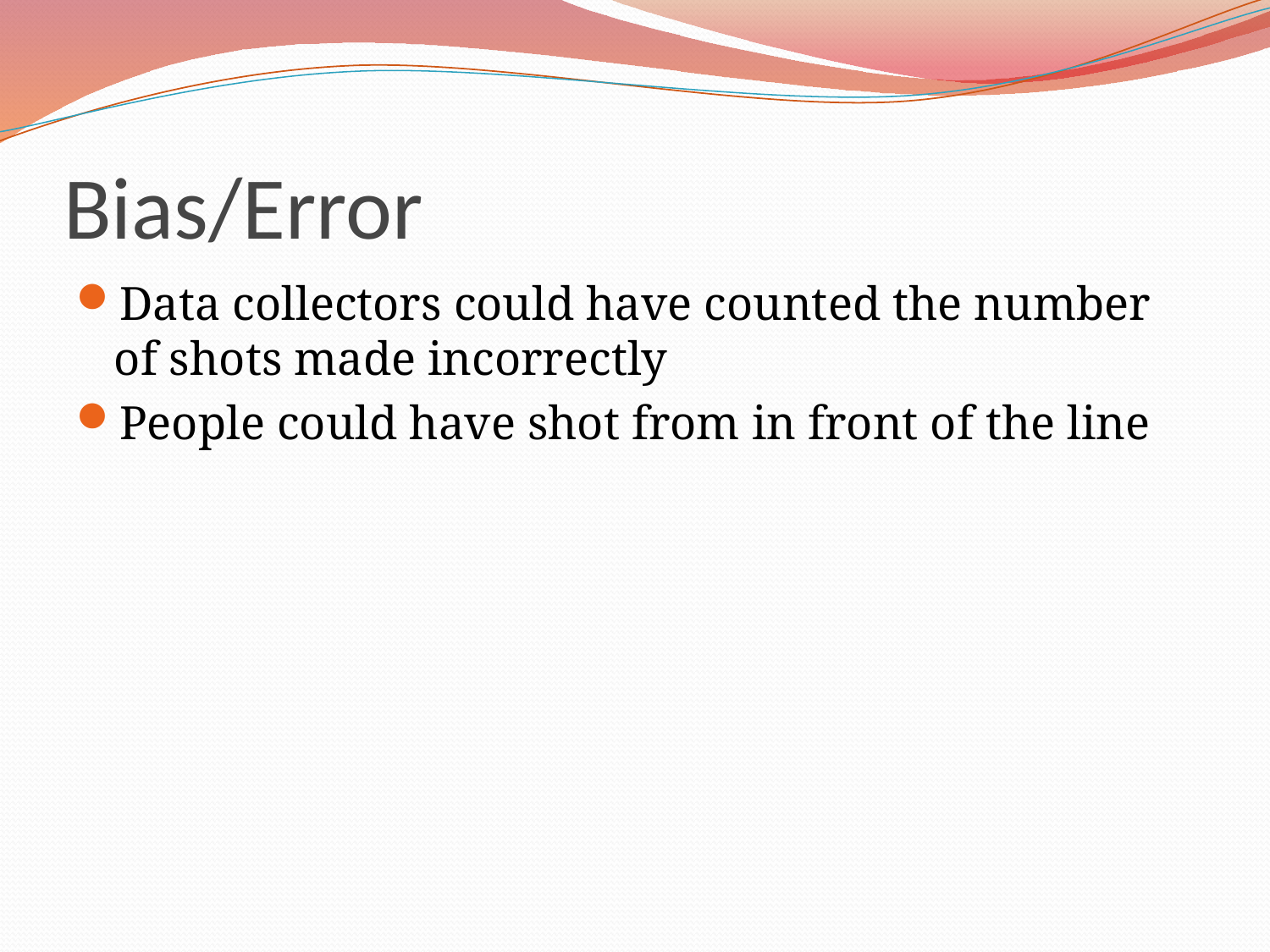

# Bias/Error
Data collectors could have counted the number of shots made incorrectly
People could have shot from in front of the line